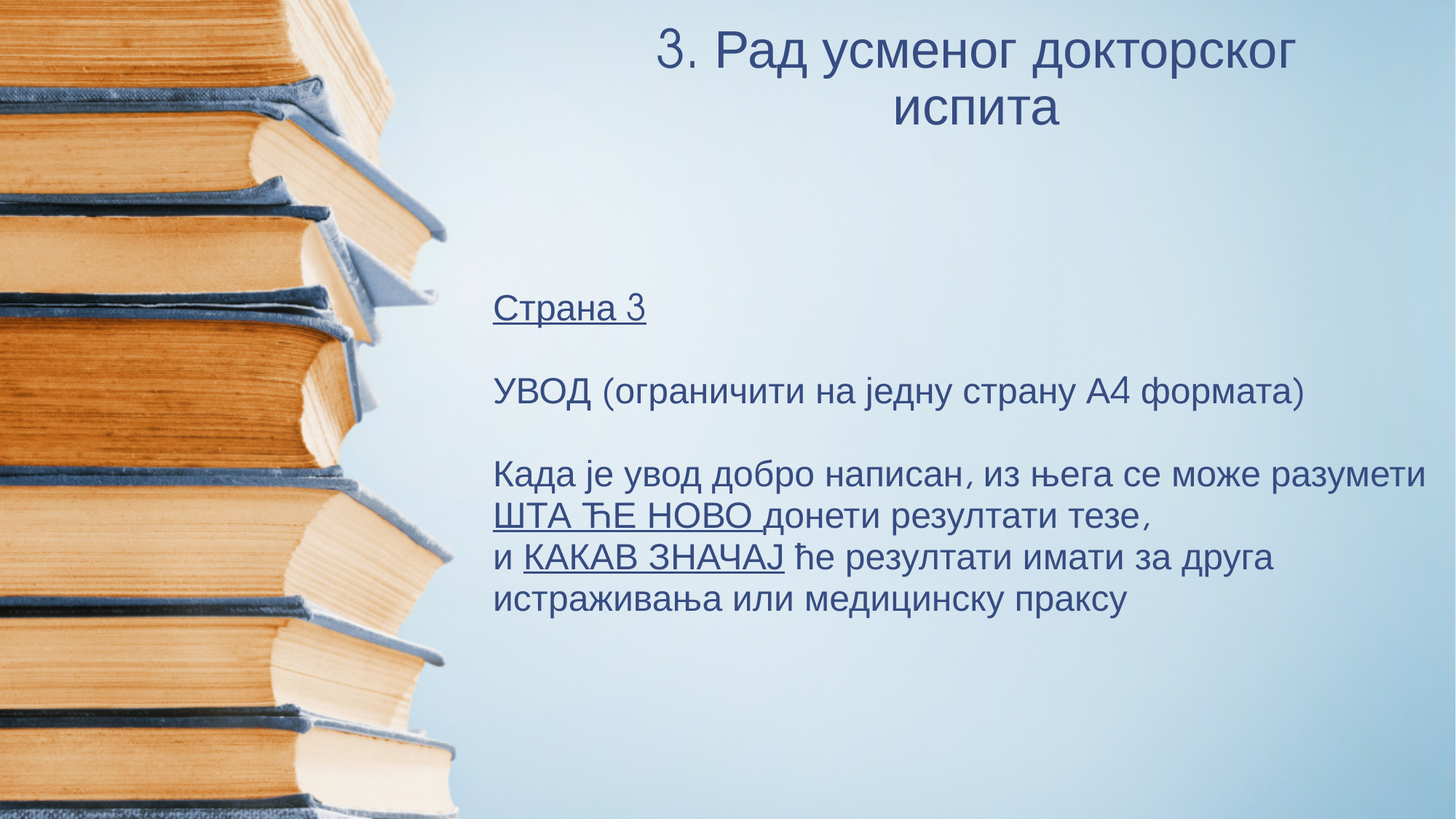

# 3. Рад усменог докторског испита
Страна 3

УВОД (ограничити на једну страну А4 формата)

Када је увод добро написан, из њега се може разумети ШТА ЋЕ НОВО донети резултати тезе,
и КАКАВ ЗНАЧАЈ ће резултати имати за друга истраживања или медицинску праксу